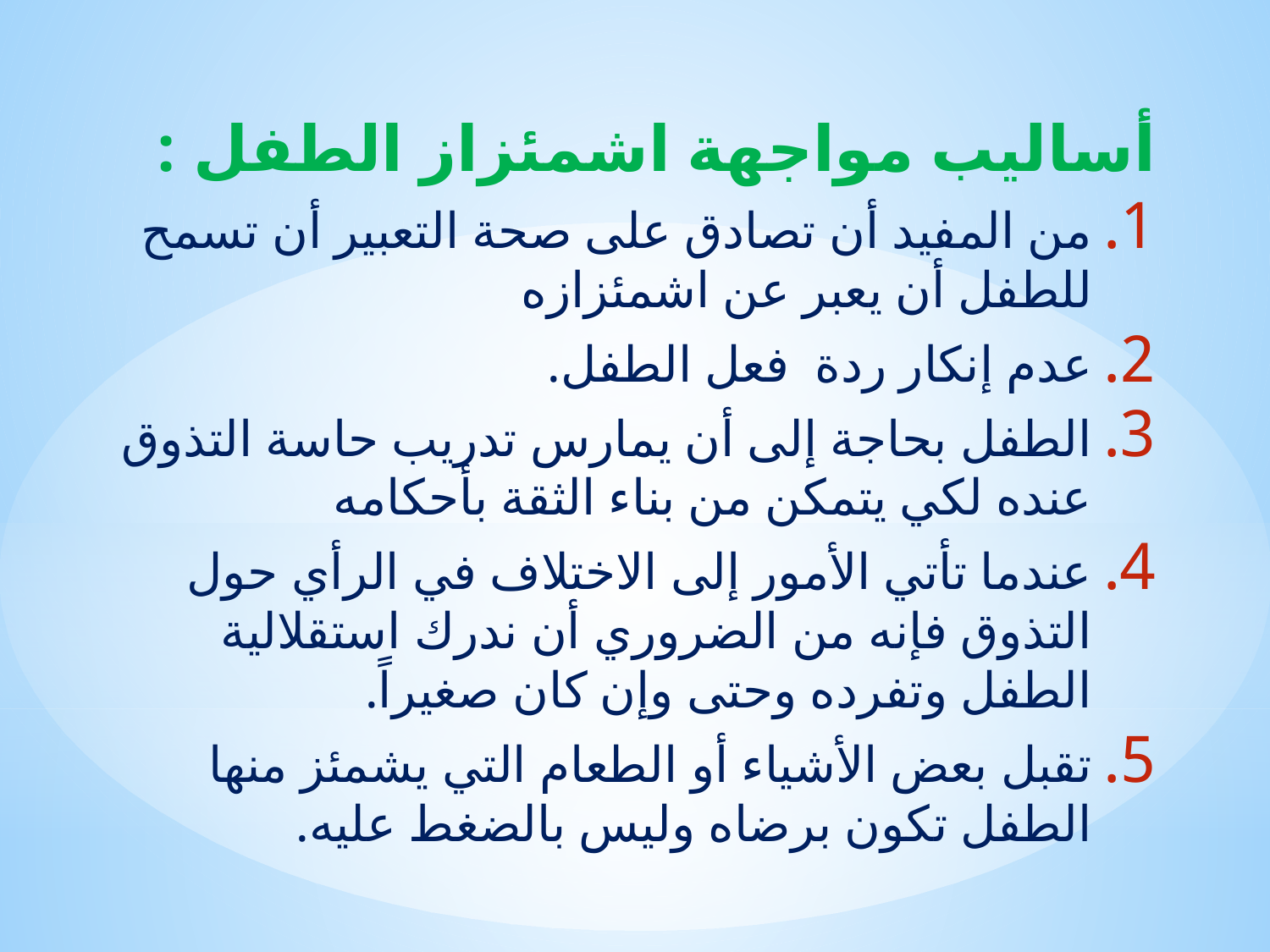

أساليب مواجهة اشمئزاز الطفل :
من المفيد أن تصادق على صحة التعبير أن تسمح للطفل أن يعبر عن اشمئزازه
عدم إنكار ردة  فعل الطفل.
الطفل بحاجة إلى أن يمارس تدريب حاسة التذوق عنده لكي يتمكن من بناء الثقة بأحكامه
عندما تأتي الأمور إلى الاختلاف في الرأي حول التذوق فإنه من الضروري أن ندرك استقلالية الطفل وتفرده وحتى وإن كان صغيراً.
تقبل بعض الأشياء أو الطعام التي يشمئز منها الطفل تكون برضاه وليس بالضغط عليه.